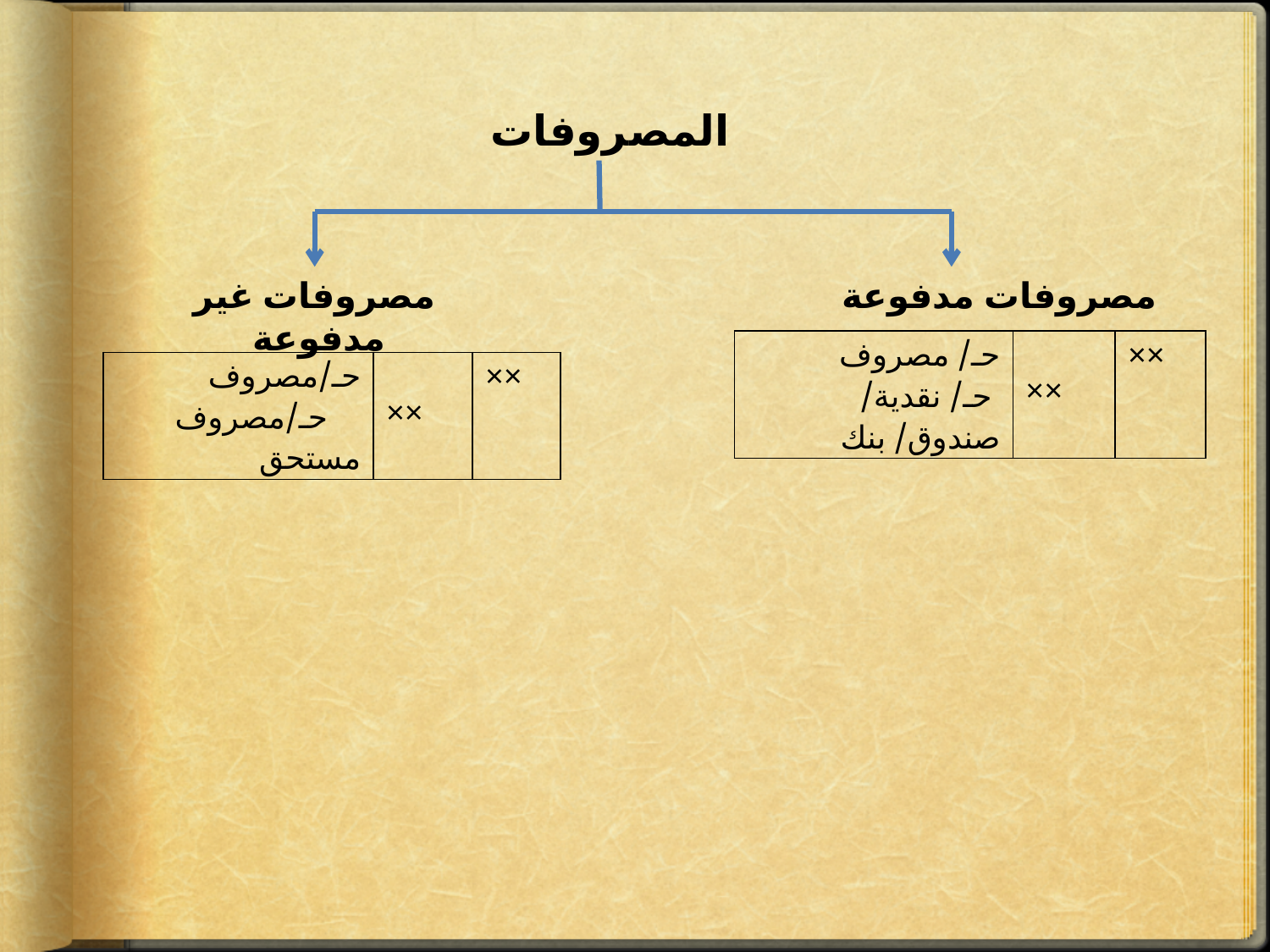

المصروفات
مصروفات غير مدفوعة
مصروفات مدفوعة
| حـ/ مصروف حـ/ نقدية/ صندوق/ بنك | ×× | ×× |
| --- | --- | --- |
| حـ/مصروف حـ/مصروف مستحق | ×× | ×× |
| --- | --- | --- |